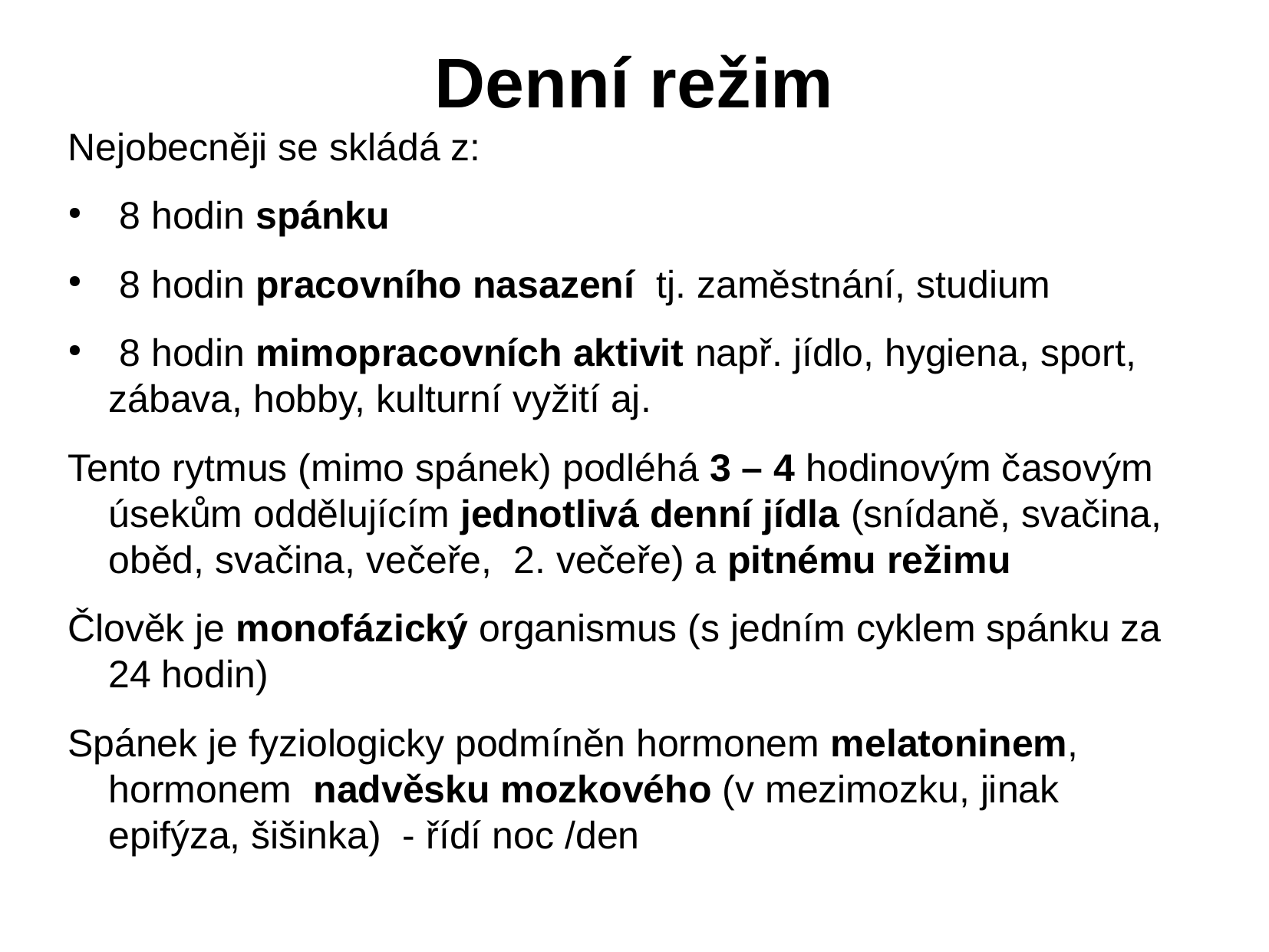

# Denní režim
Nejobecněji se skládá z:
 8 hodin spánku
 8 hodin pracovního nasazení  tj. zaměstnání, studium
 8 hodin mimopracovních aktivit např. jídlo, hygiena, sport, zábava, hobby, kulturní vyžití aj.
Tento rytmus (mimo spánek) podléhá 3 – 4 hodinovým časovým úsekům oddělujícím jednotlivá denní jídla (snídaně, svačina, oběd, svačina, večeře,  2. večeře) a pitnému režimu
Člověk je monofázický organismus (s jedním cyklem spánku za 24 hodin)
Spánek je fyziologicky podmíněn hormonem melatoninem, hormonem  nadvěsku mozkového (v mezimozku, jinak epifýza, šišinka)  - řídí noc /den